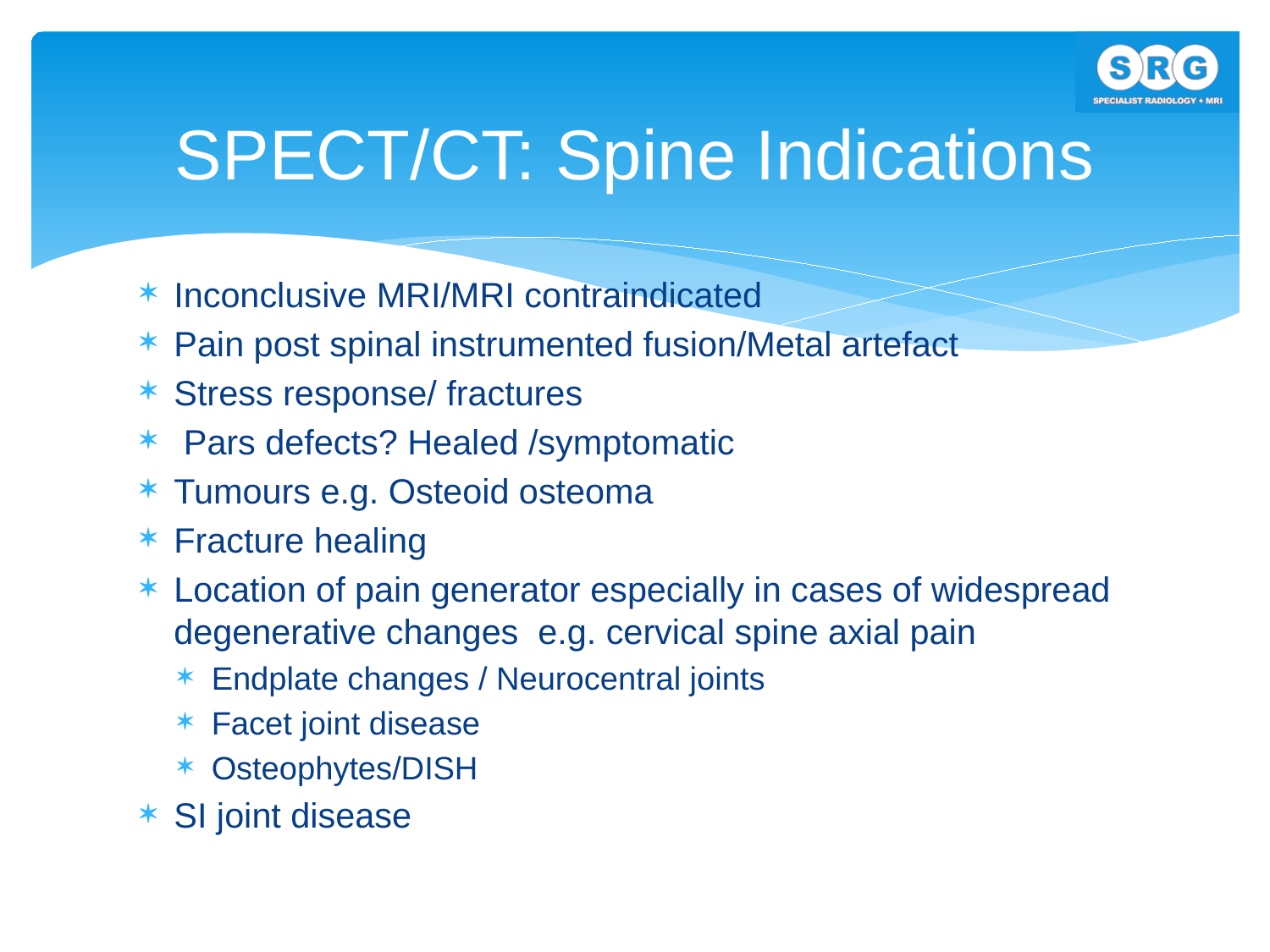

# SPECT/CT: Spine Indications
Inconclusive MRI/MRI contraindicated
Pain post spinal instrumented fusion/Metal artefact
Stress response/ fractures
 Pars defects? Healed /symptomatic
Tumours e.g. Osteoid osteoma
Fracture healing
Location of pain generator especially in cases of widespread degenerative changes  e.g. cervical spine axial pain
Endplate changes / Neurocentral joints
Facet joint disease
Osteophytes/DISH
SI joint disease